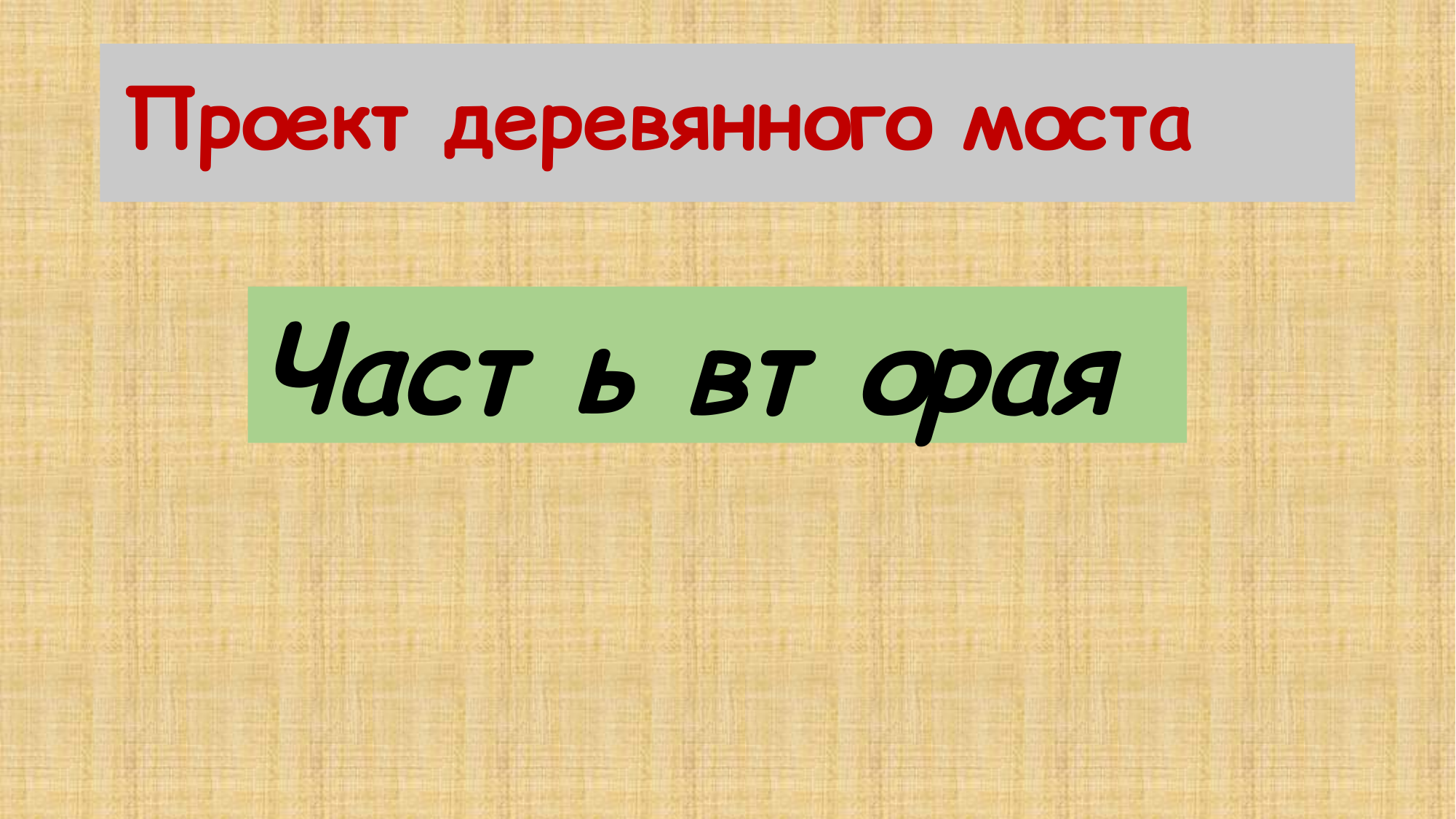

# Проект деревянного моста
Част ь вт орая